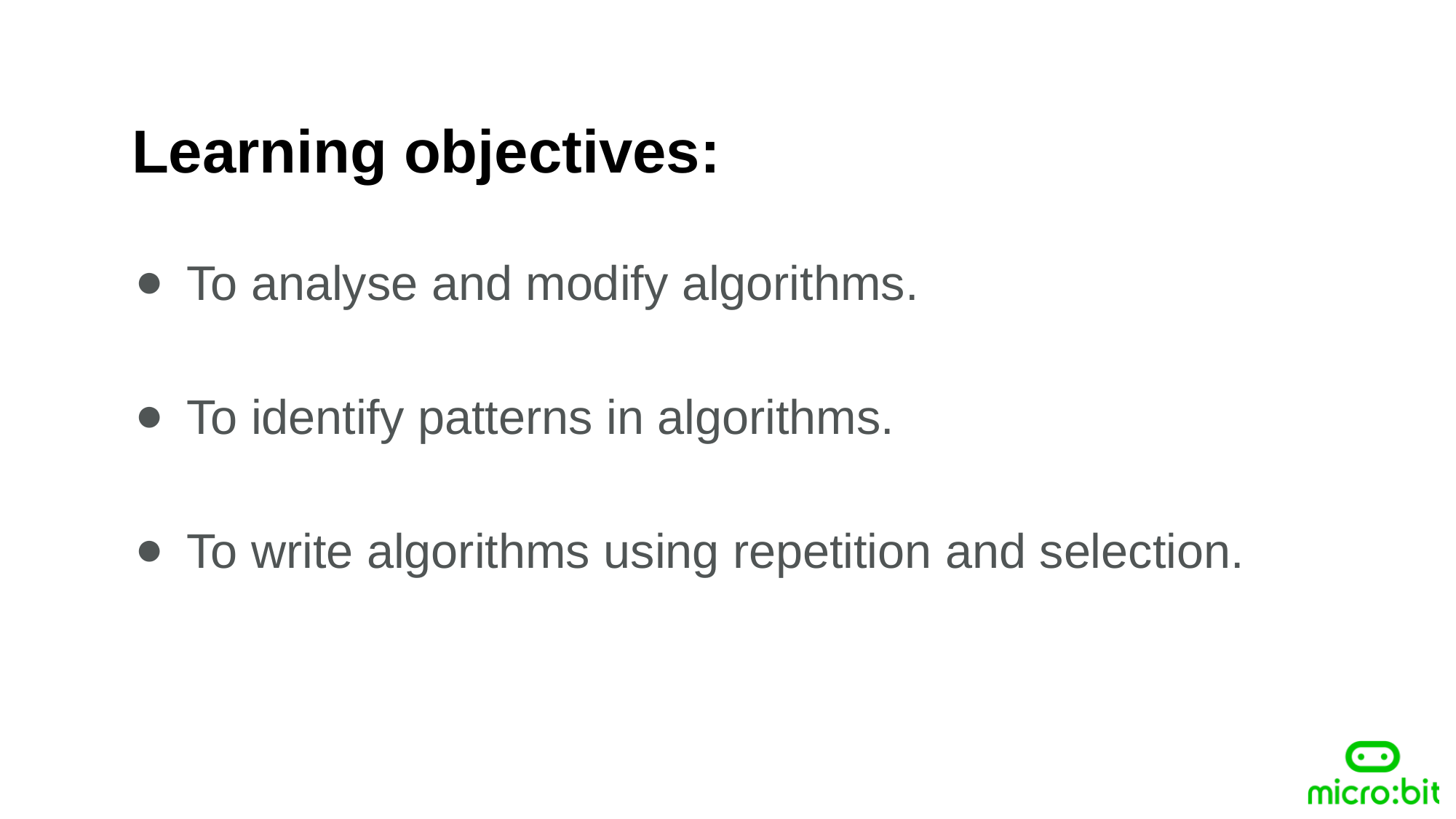

Learning objectives:

To analyse and modify algorithms.

To identify patterns in algorithms.

To write algorithms using repetition and selection.